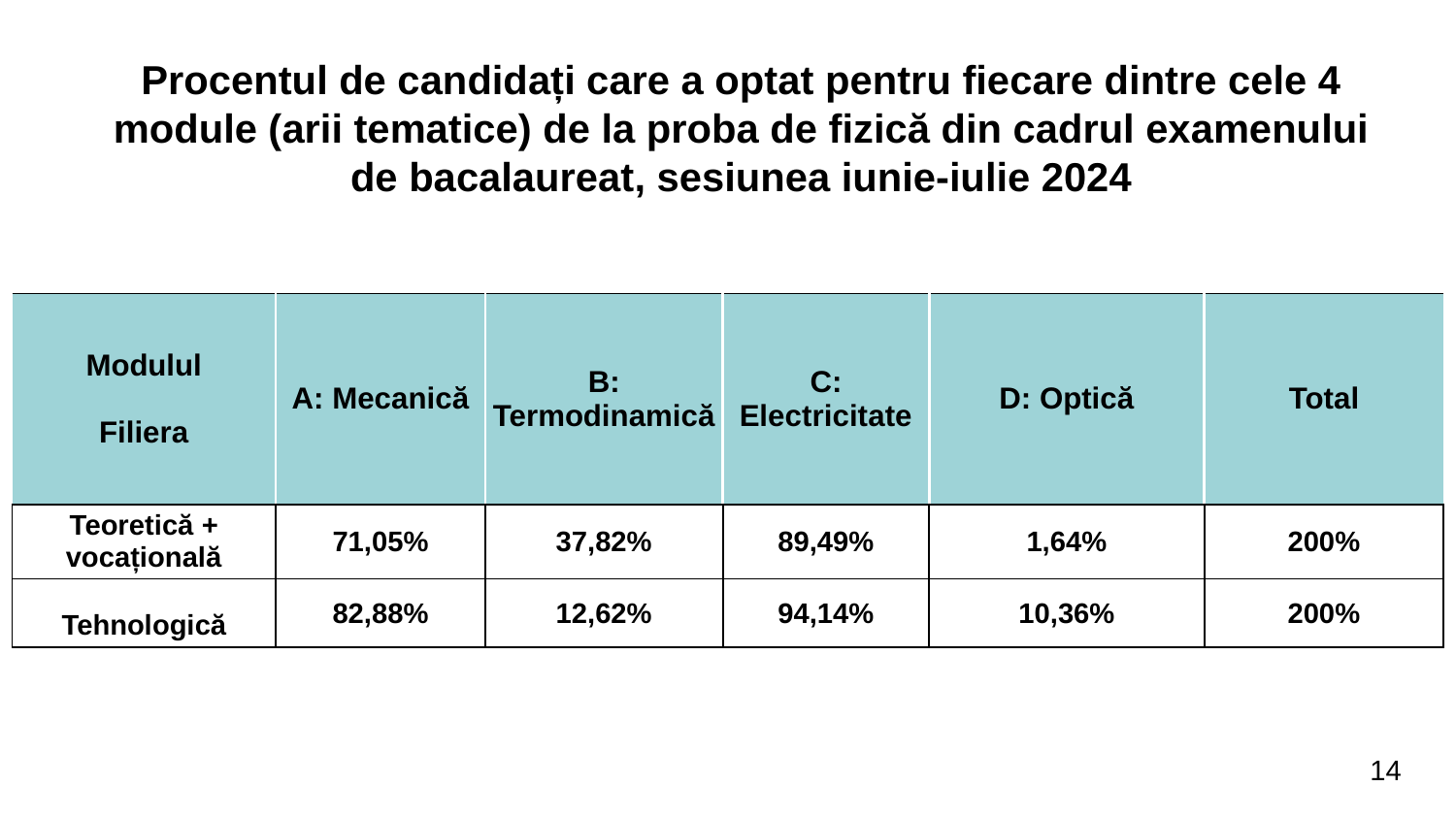

Procentul de candidați care a optat pentru fiecare dintre cele 4 module (arii tematice) de la proba de fizică din cadrul examenului de bacalaureat, sesiunea iunie-iulie 2024
| Modulul Filiera | A: Mecanică | B: Termodinamică | C: Electricitate | D: Optică | Total |
| --- | --- | --- | --- | --- | --- |
| Teoretică + vocațională | 71,05% | 37,82% | 89,49% | 1,64% | 200% |
| Tehnologică | 82,88% | 12,62% | 94,14% | 10,36% | 200% |
14